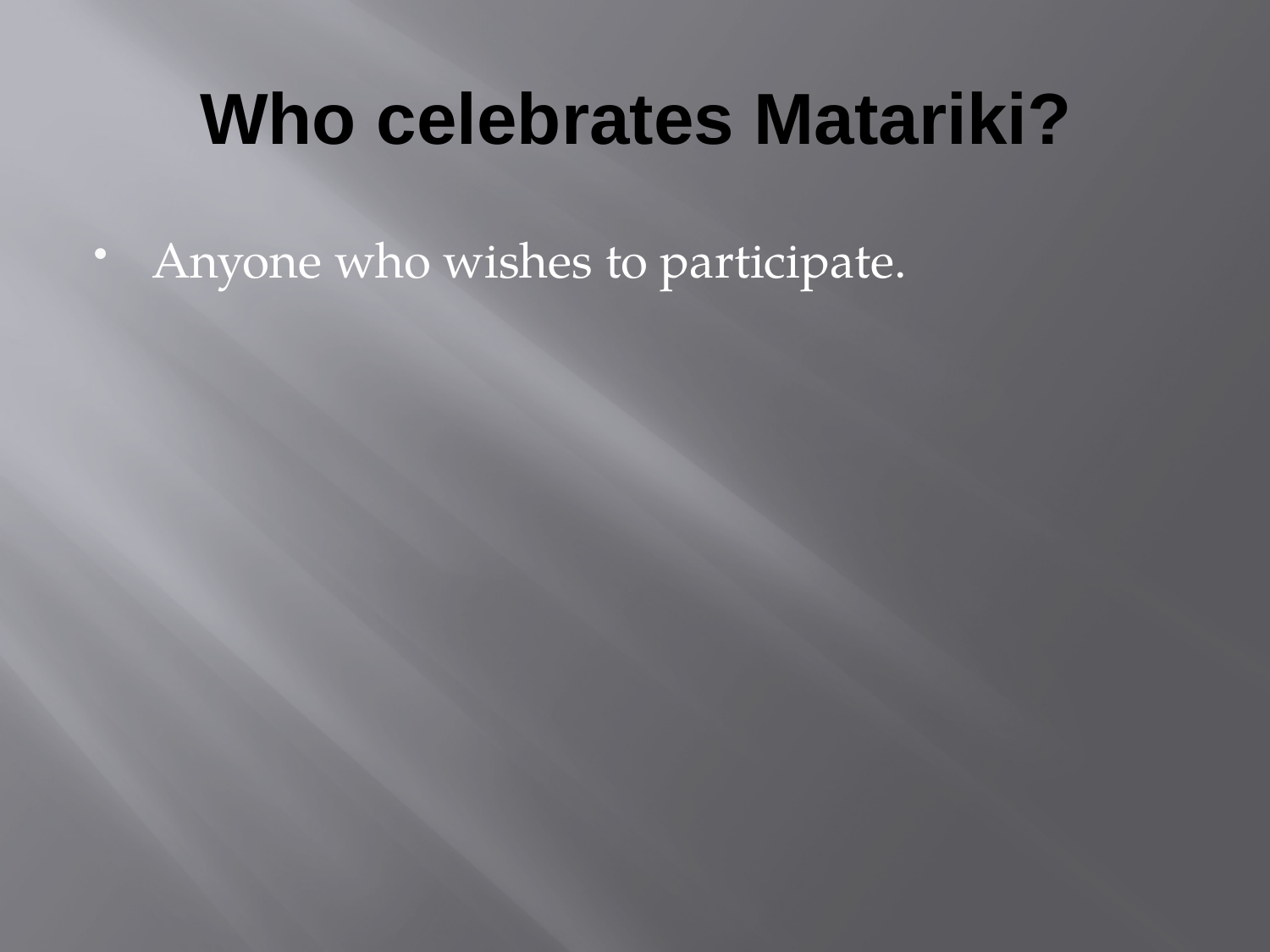

# Who celebrates Matariki?
Anyone who wishes to participate.